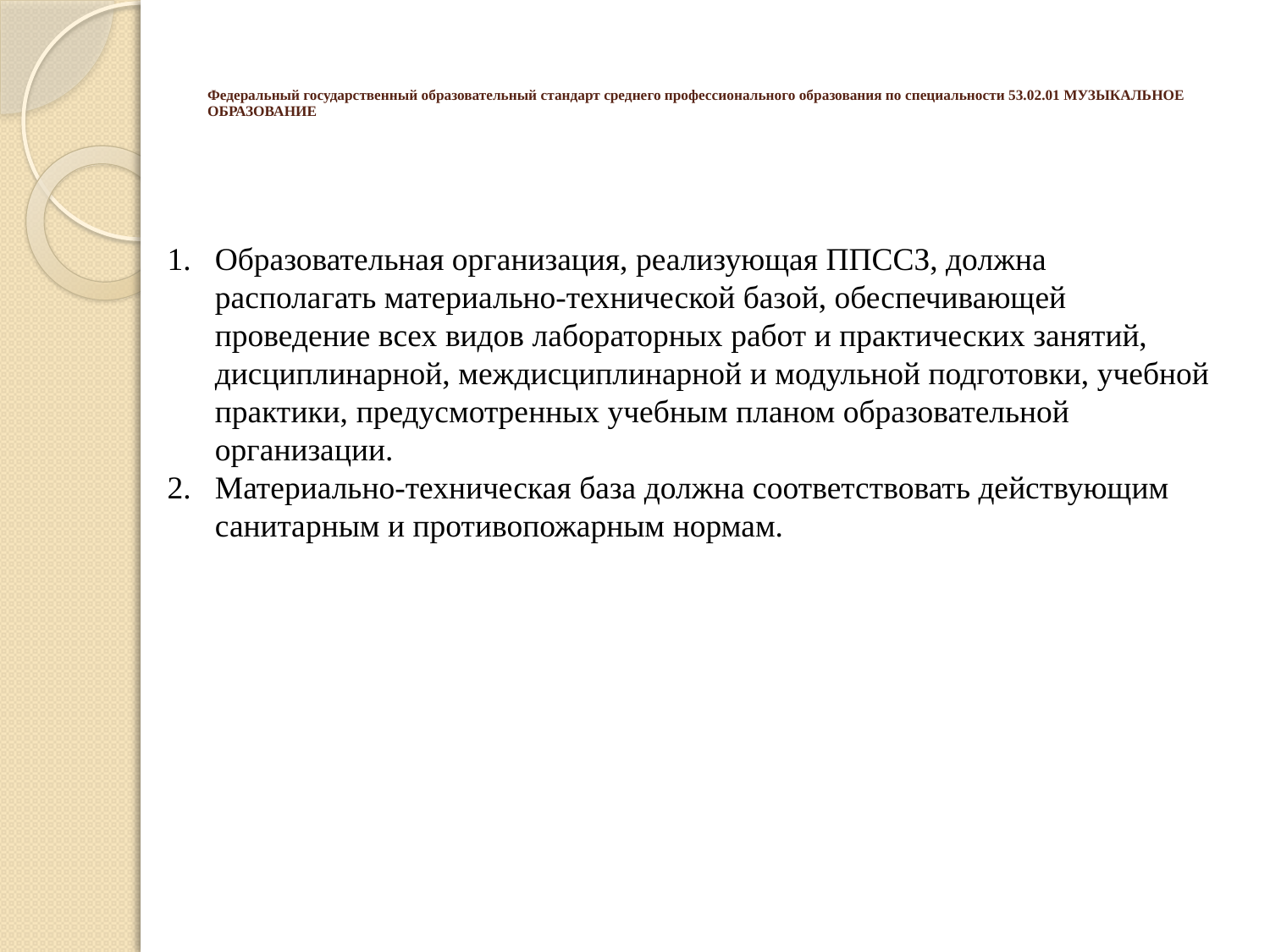

# Федеральный государственный образовательный стандарт среднего профессионального образования по специальности 53.02.01 МУЗЫКАЛЬНОЕ ОБРАЗОВАНИЕ

Образовательная организация, реализующая ППССЗ, должна располагать материально-технической базой, обеспечивающей проведение всех видов лабораторных работ и практических занятий, дисциплинарной, междисциплинарной и модульной подготовки, учебной практики, предусмотренных учебным планом образовательной организации.
Материально-техническая база должна соответствовать действующим санитарным и противопожарным нормам.